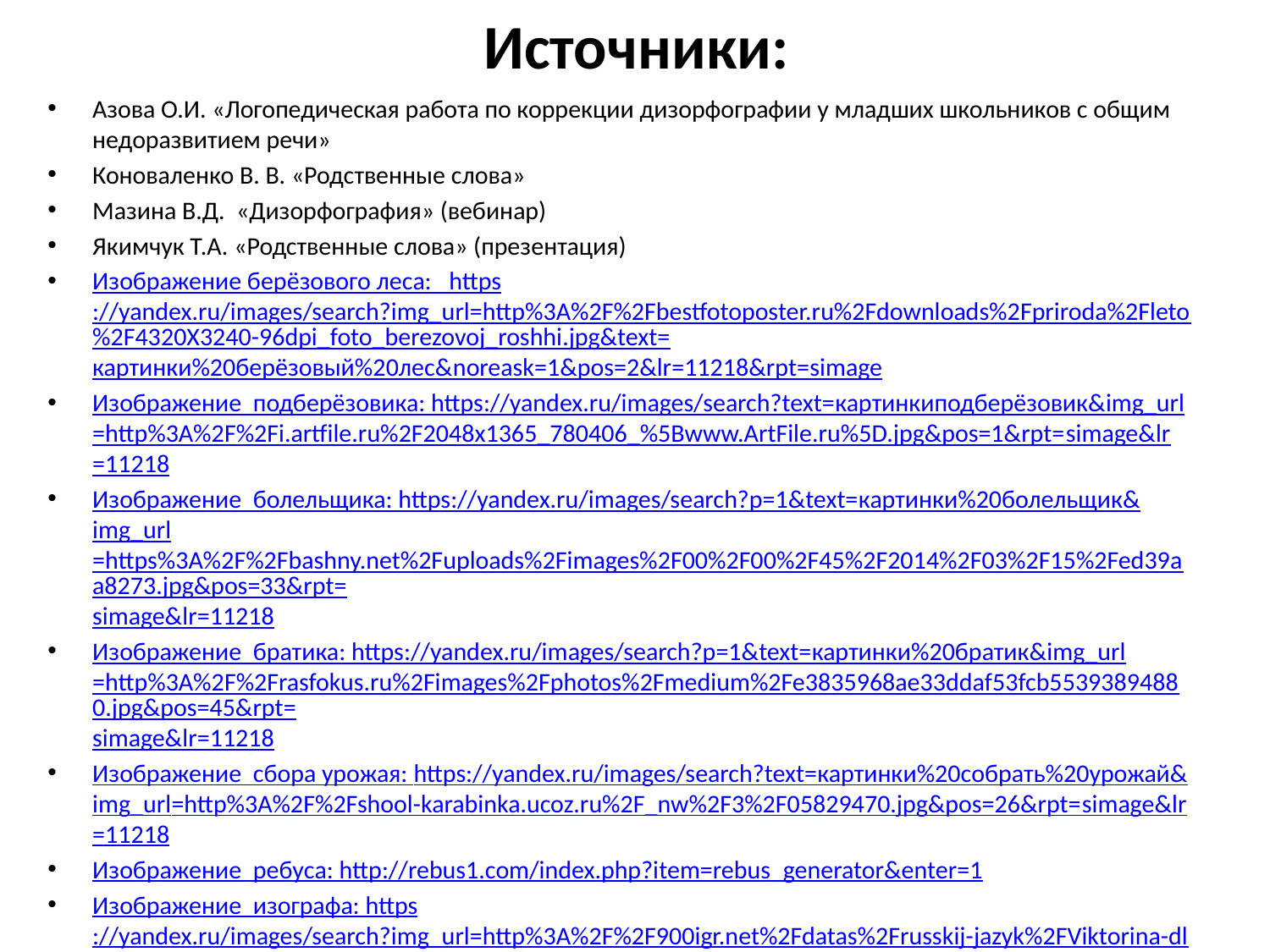

# Источники:
Азова О.И. «Логопедическая работа по коррекции дизорфографии у младших школьников с общим недоразвитием речи»
Коноваленко В. В. «Родственные слова»
Мазина В.Д.  «Дизорфография» (вебинар)
Якимчук Т.А. «Родственные слова» (презентация)
Изображение берёзового леса:   https://yandex.ru/images/search?img_url=http%3A%2F%2Fbestfotoposter.ru%2Fdownloads%2Fpriroda%2Fleto%2F4320X3240-96dpi_foto_berezovoj_roshhi.jpg&text=картинки%20берёзовый%20лес&noreask=1&pos=2&lr=11218&rpt=simage
Изображение  подберёзовика: https://yandex.ru/images/search?text=картинкиподберёзовик&img_url=http%3A%2F%2Fi.artfile.ru%2F2048x1365_780406_%5Bwww.ArtFile.ru%5D.jpg&pos=1&rpt=simage&lr=11218
Изображение  болельщика: https://yandex.ru/images/search?p=1&text=картинки%20болельщик&img_url=https%3A%2F%2Fbashny.net%2Fuploads%2Fimages%2F00%2F00%2F45%2F2014%2F03%2F15%2Fed39aa8273.jpg&pos=33&rpt=simage&lr=11218
Изображение  братика: https://yandex.ru/images/search?p=1&text=картинки%20братик&img_url=http%3A%2F%2Frasfokus.ru%2Fimages%2Fphotos%2Fmedium%2Fe3835968ae33ddaf53fcb55393894880.jpg&pos=45&rpt=simage&lr=11218
Изображение  сбора урожая: https://yandex.ru/images/search?text=картинки%20собрать%20урожай&img_url=http%3A%2F%2Fshool-karabinka.ucoz.ru%2F_nw%2F3%2F05829470.jpg&pos=26&rpt=simage&lr=11218
Изображение  ребуса: http://rebus1.com/index.php?item=rebus_generator&enter=1
Изображение  изографа: https://yandex.ru/images/search?img_url=http%3A%2F%2F900igr.net%2Fdatas%2Frusskij-jazyk%2FViktorina-dlja-1-klassa%2F0014-014-Viktorina-dlja-1-klassa.jpg&text=изографы&noreask=1&pos=4&lr=11218&rpt=simage